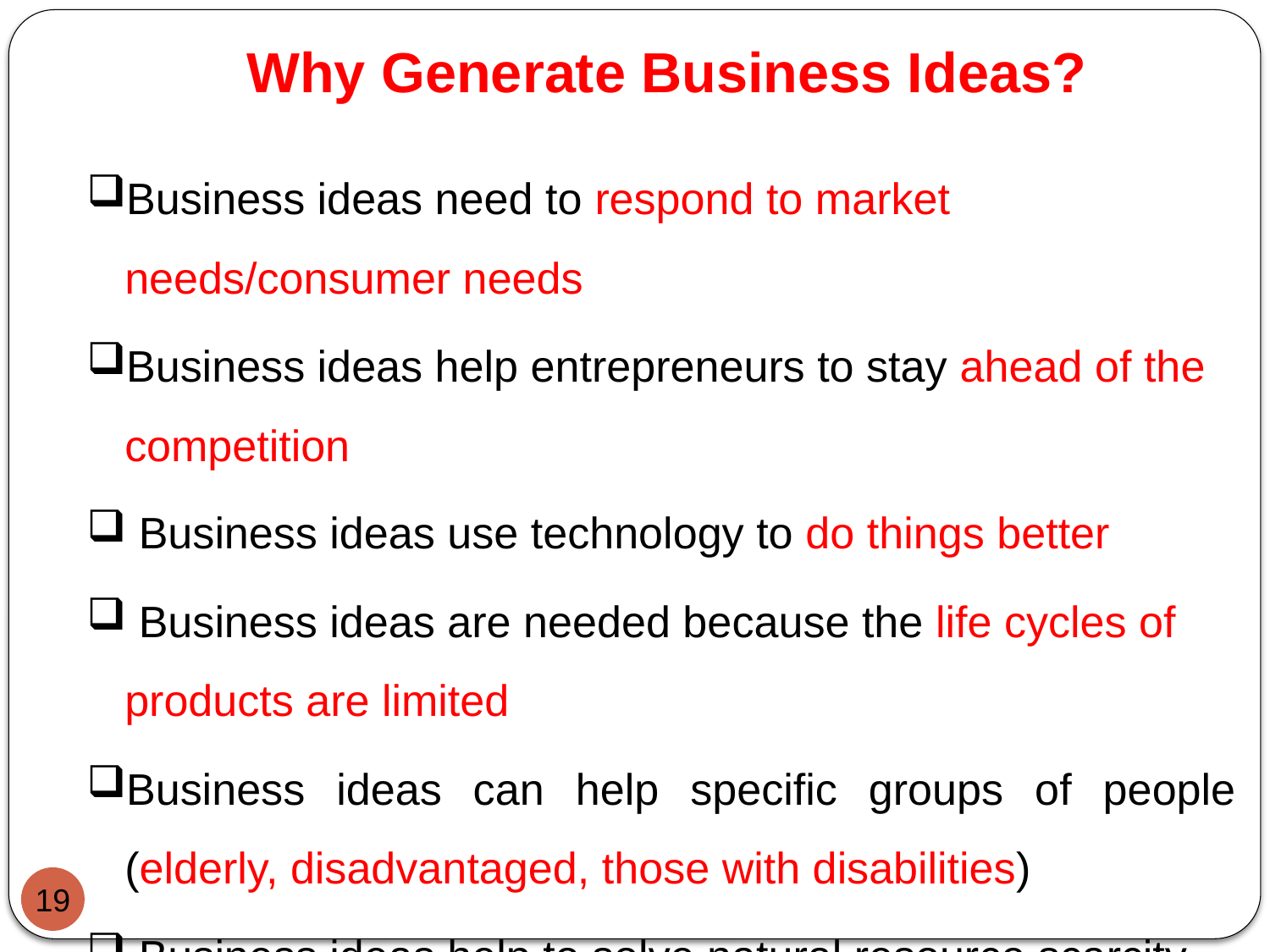

# Why Generate Business Ideas?
Business ideas need to respond to market needs/consumer needs
Business ideas help entrepreneurs to stay ahead of the competition
 Business ideas use technology to do things better
 Business ideas are needed because the life cycles of products are limited
Business ideas can help specific groups of people (elderly, disadvantaged, those with disabilities)
 Business ideas help to solve natural resource scarcity, pollution and depletion/reduction

19